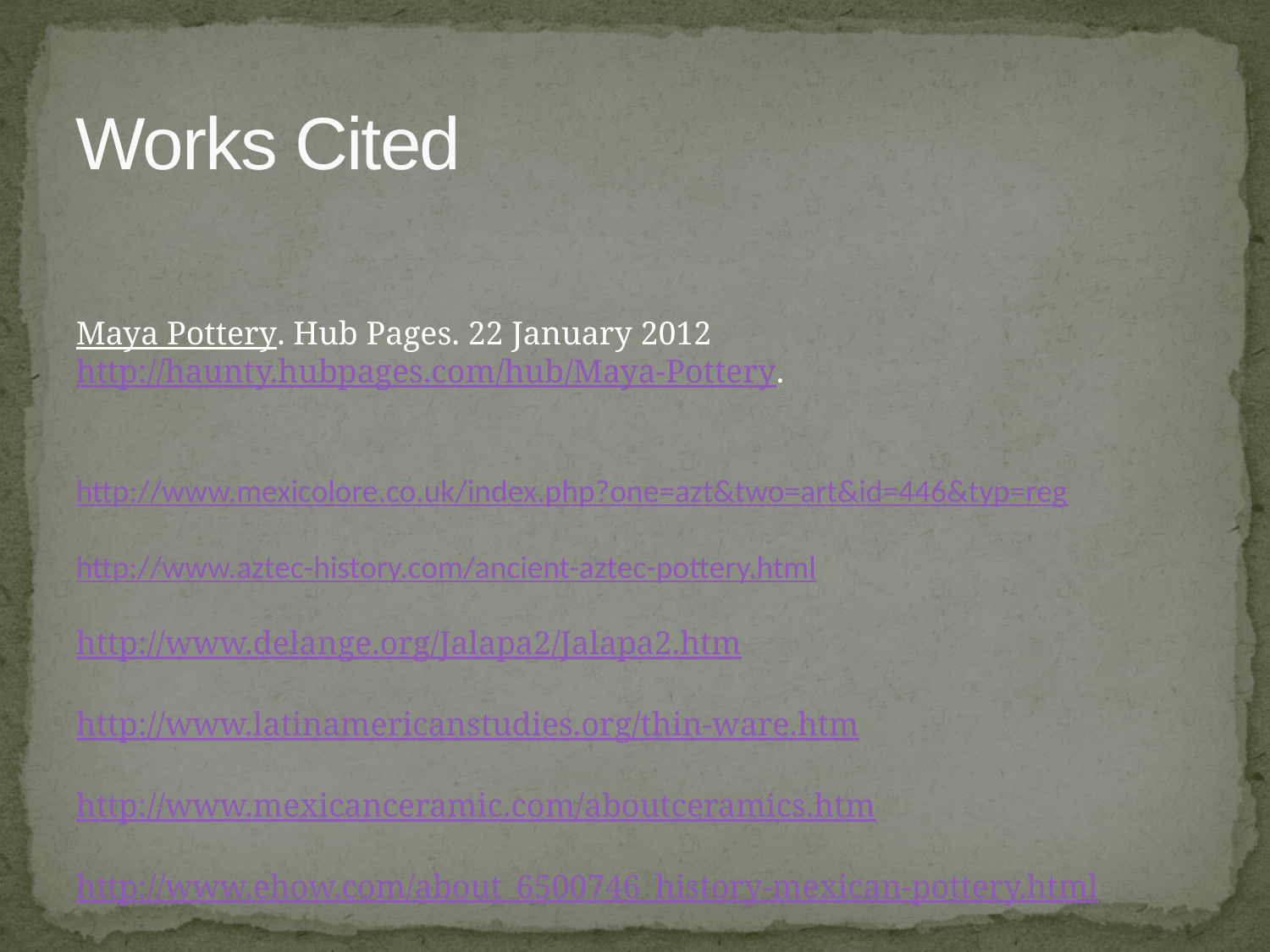

# Works Cited
Maya Pottery. Hub Pages. 22 January 2012 http://haunty.hubpages.com/hub/Maya-Pottery.

http://www.mexicolore.co.uk/index.php?one=azt&two=art&id=446&typ=reg

http://www.aztec-history.com/ancient-aztec-pottery.html

http://www.delange.org/Jalapa2/Jalapa2.htm

http://www.latinamericanstudies.org/thin-ware.htm

http://www.mexicanceramic.com/aboutceramics.htm

http://www.ehow.com/about_6500746_history-mexican-pottery.html